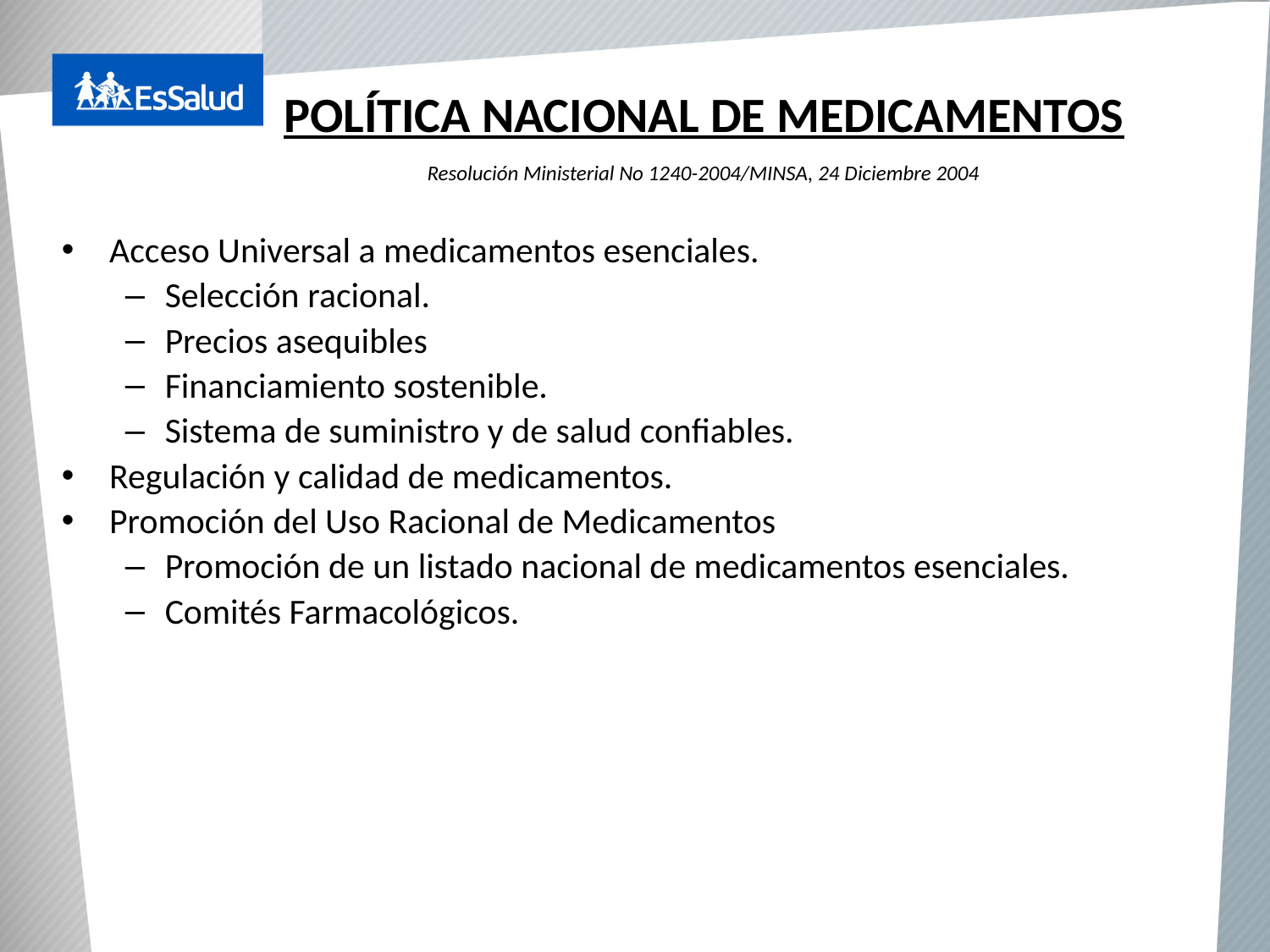

POLÍTICA NACIONAL DE MEDICAMENTOS
Resolución Ministerial No 1240-2004/MINSA, 24 Diciembre 2004
Acceso Universal a medicamentos esenciales.
Selección racional.
Precios asequibles
Financiamiento sostenible.
Sistema de suministro y de salud confiables.
Regulación y calidad de medicamentos.
Promoción del Uso Racional de Medicamentos
Promoción de un listado nacional de medicamentos esenciales.
Comités Farmacológicos.